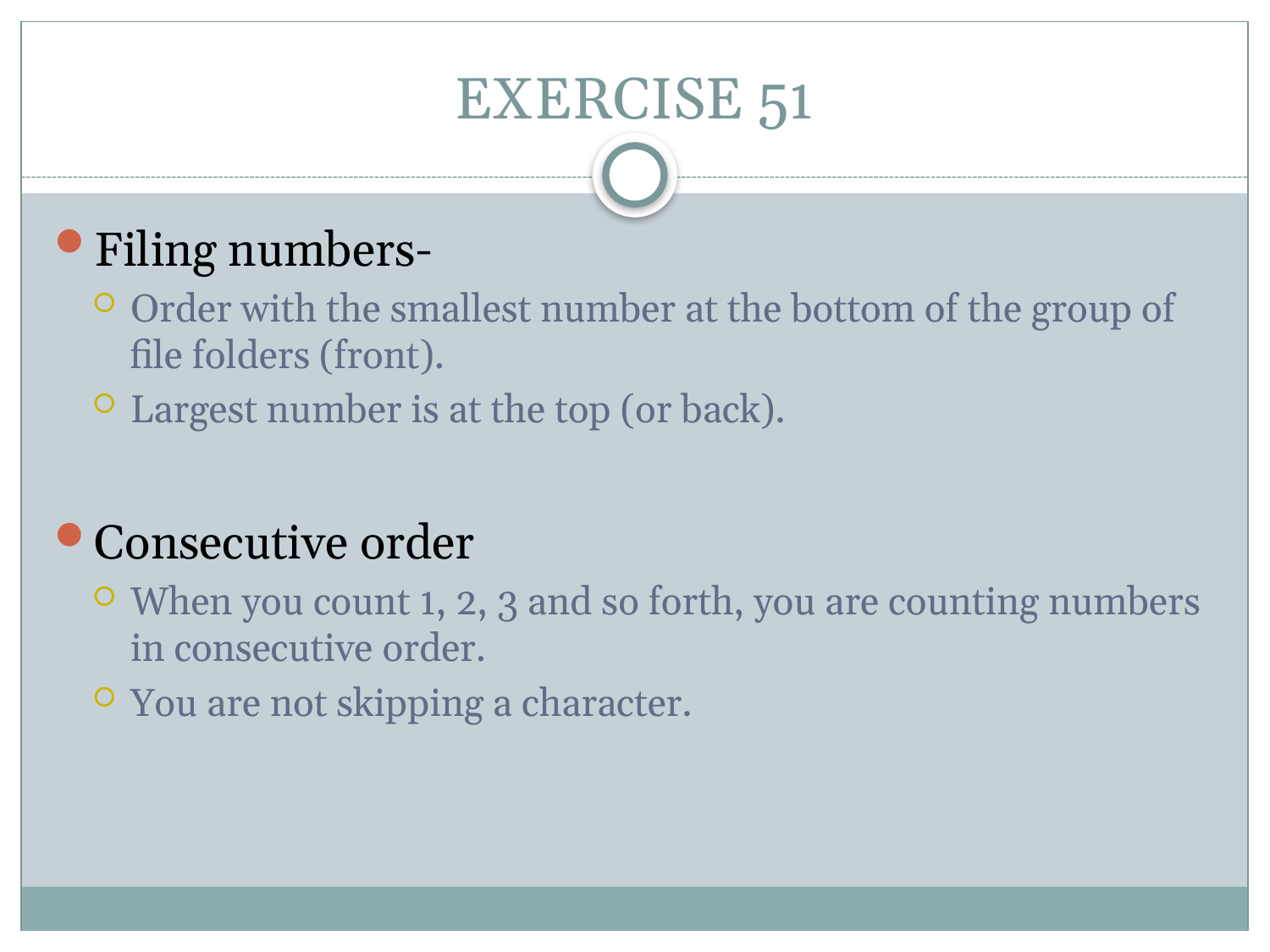

# EXERCISE 51
Filing numbers-
Order with the smallest number at the bottom of the group of file folders (front).
Largest number is at the top (or back).

Consecutive order
When you count 1, 2, 3 and so forth, you are counting numbers in consecutive order.
You are not skipping a character.